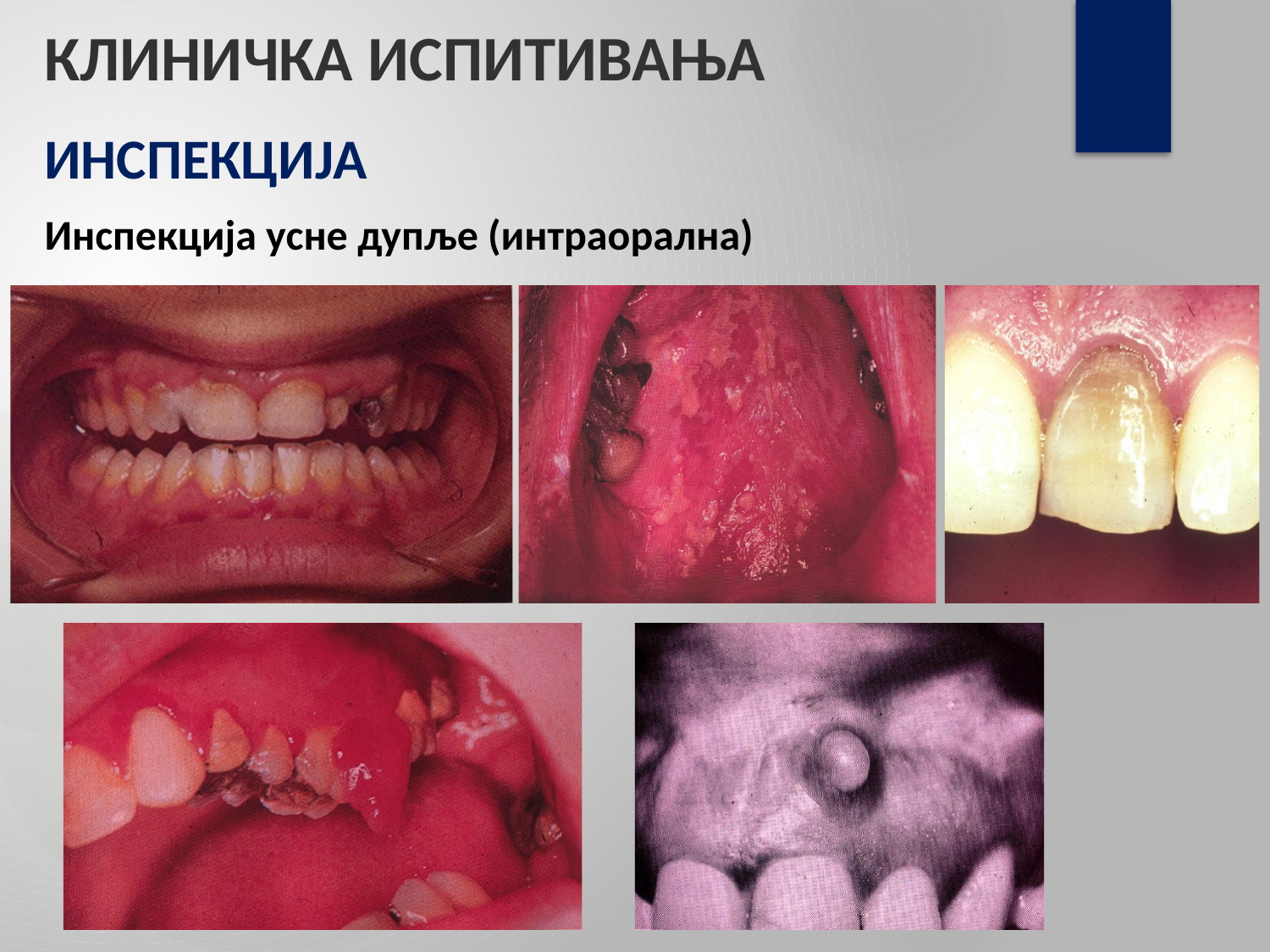

# КЛИНИЧКА ИСПИТИВАЊА
ИНСПЕКЦИЈА
Инспекција усне дупље (интраорална)